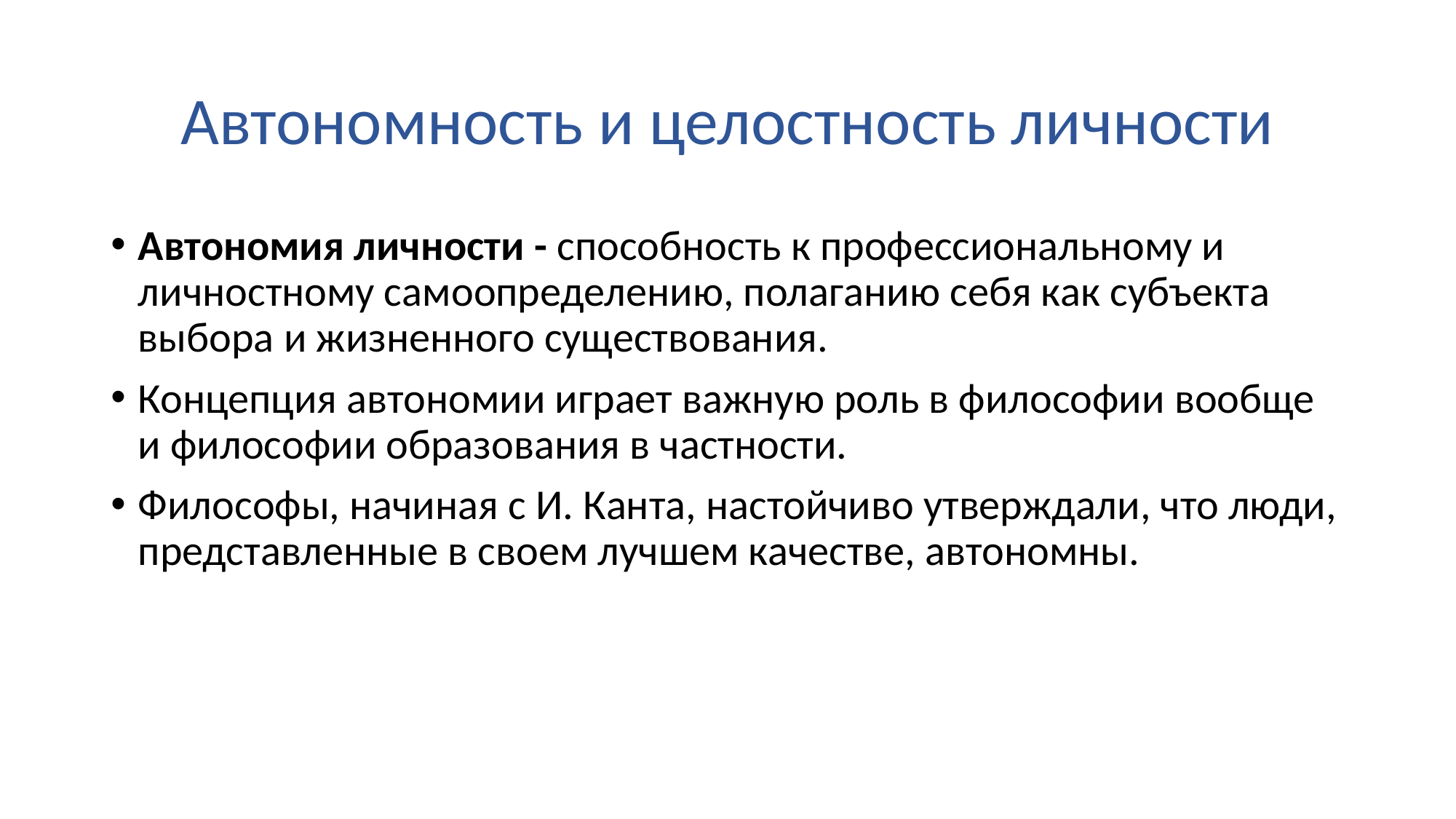

# Автономность и целостность личности
Автономия личности - способность к профессиональному и личностному самоопределению, полаганию себя как субъекта выбора и жизненного существования.
Концепция автономии играет важную роль в философии вообще и философии образования в частности.
Философы, начиная с И. Канта, настойчиво утверждали, что люди, представленные в своем лучшем качестве, автономны.